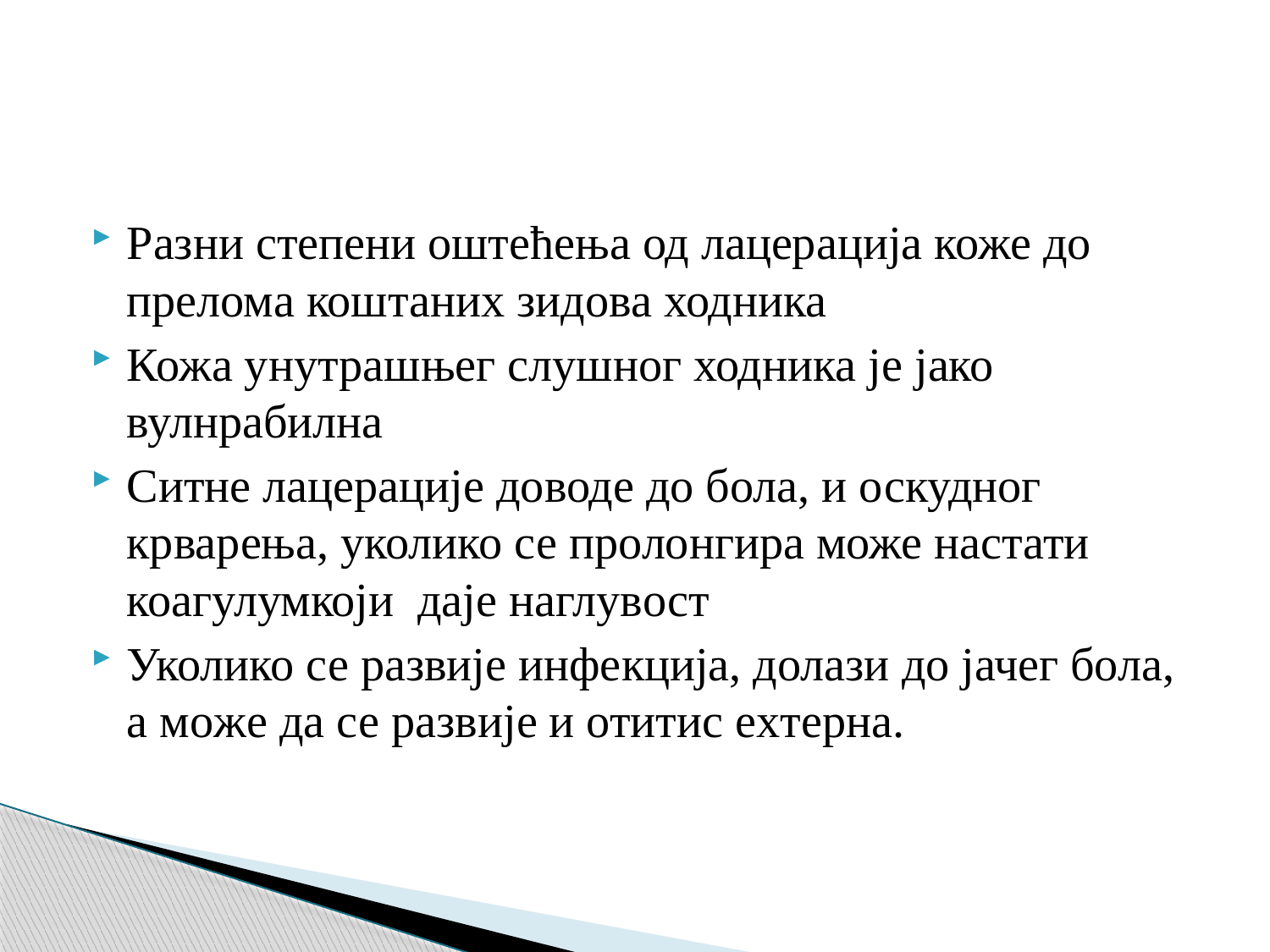

#
Разни степени оштећења од лацерација коже до прелома коштаних зидова ходника
Кожа унутрашњег слушног ходника је јако вулнрабилна
Ситне лацерације доводе до бола, и оскудног крварења, уколико се пролонгира може настати коагулумкоји  даје наглувост
Уколико се развије инфекција, долази до јачег бола, а може да се развије и отитис еxтерна.